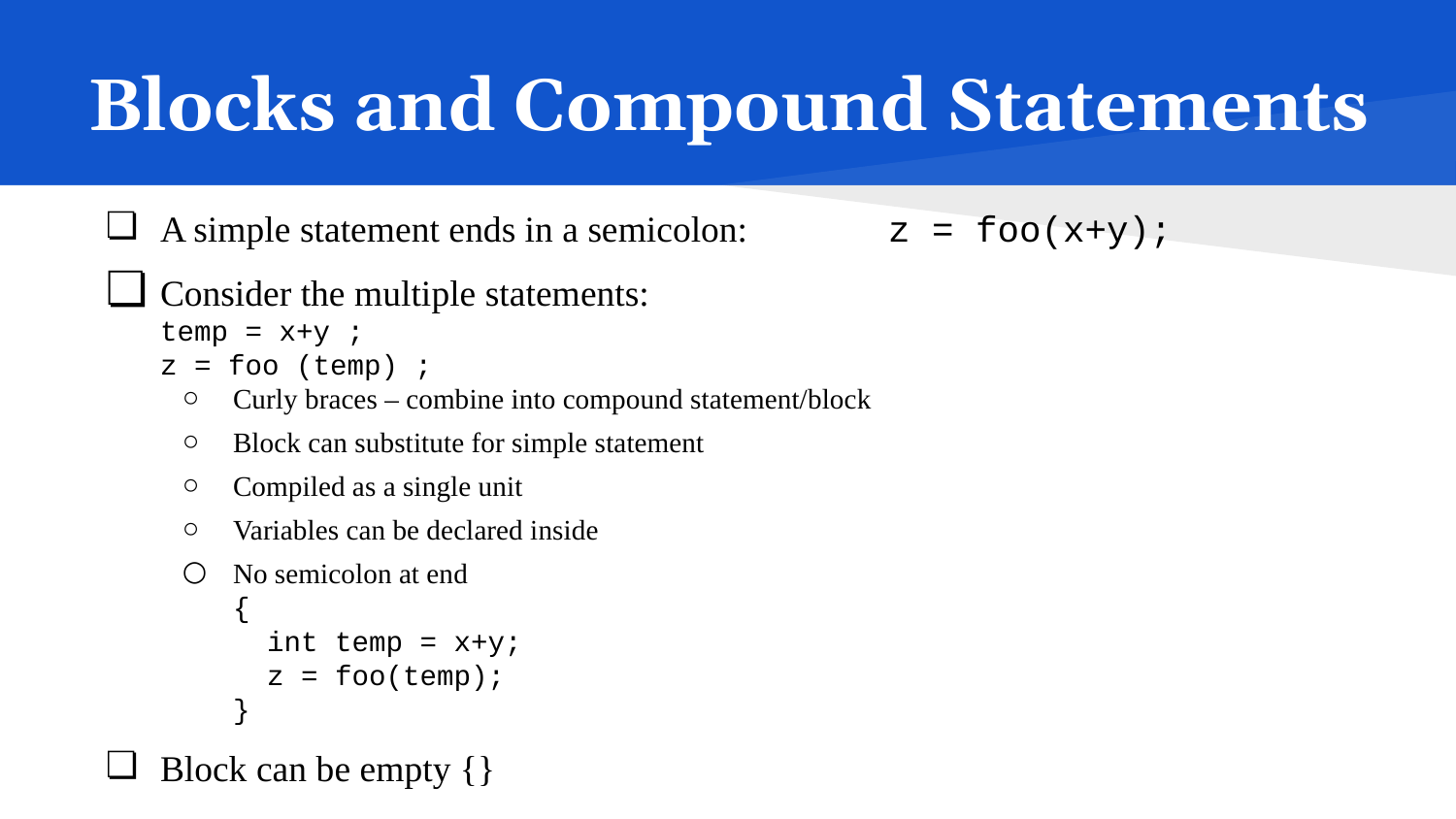

# Blocks and Compound Statements
A simple statement ends in a semicolon:	z = foo(x+y);
Consider the multiple statements:
temp = x+y ;
z = foo (temp) ;
Curly braces – combine into compound statement/block
Block can substitute for simple statement
Compiled as a single unit
Variables can be declared inside
No semicolon at end
{
  int temp = x+y;
  z = foo(temp);
}
Block can be empty {}